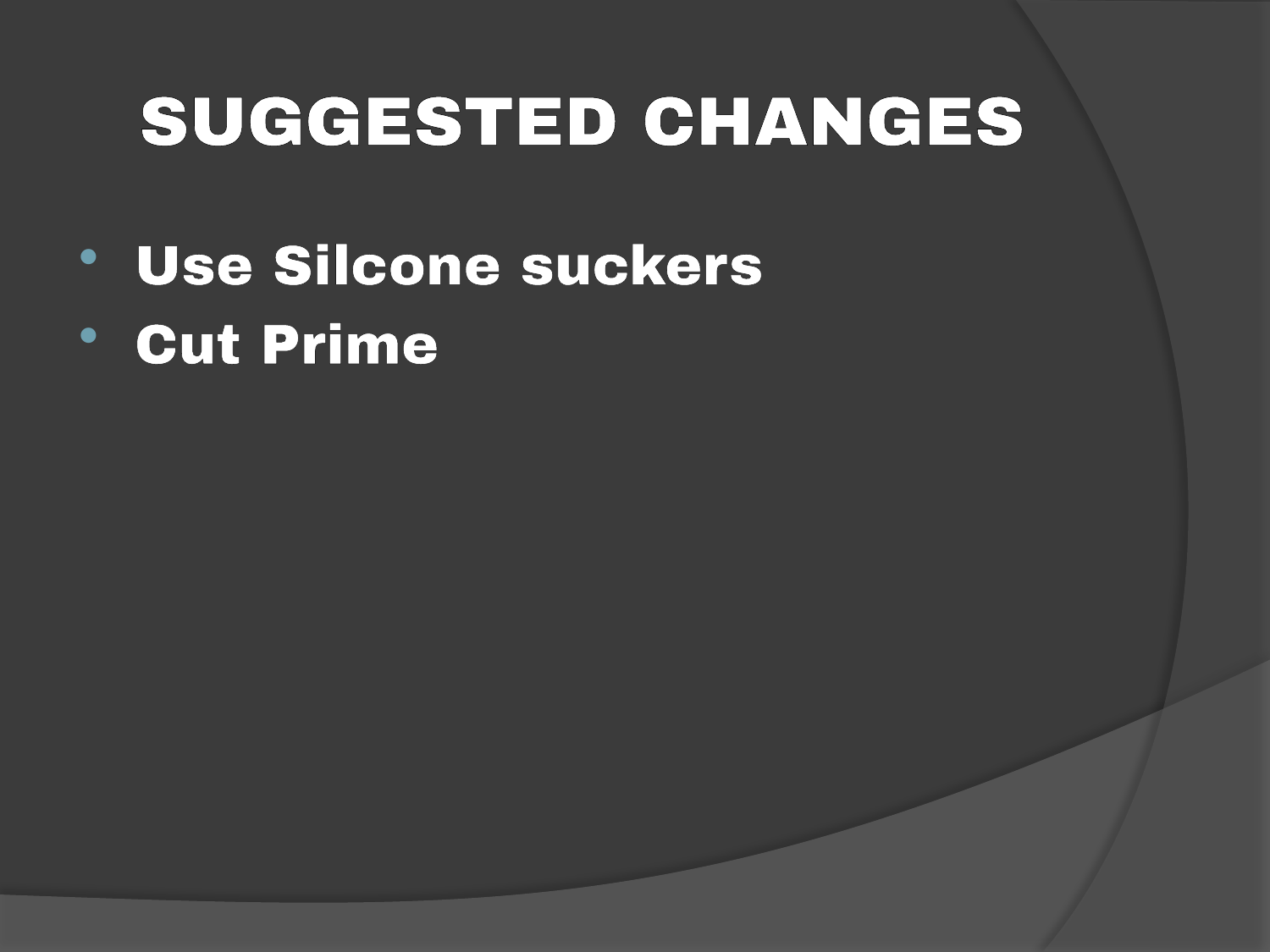

# SUGGESTED CHANGES
Use Silcone suckers
Cut Prime